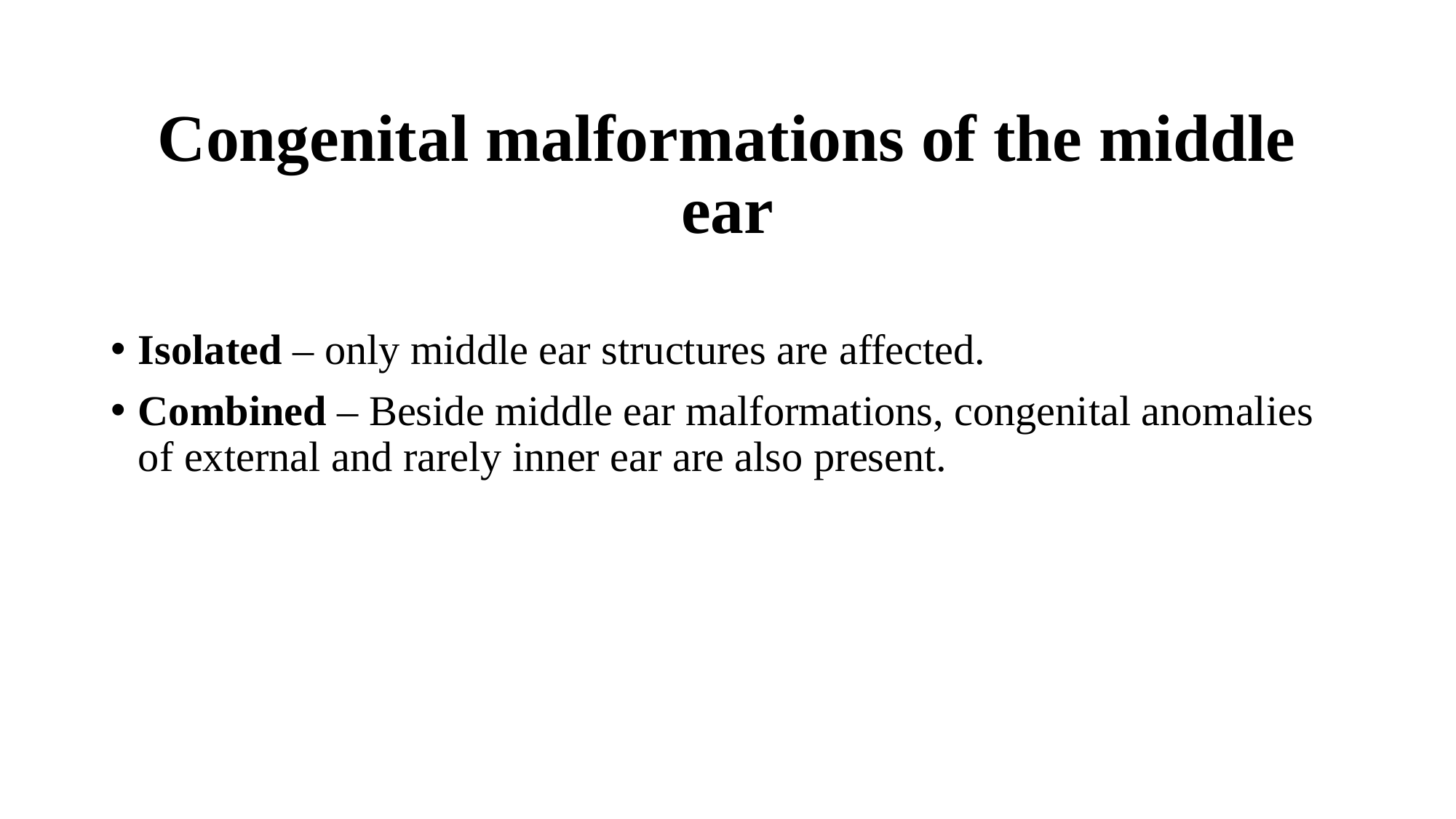

# Congenital malformations of the middle ear
Isolated – only middle ear structures are affected.
Combined – Beside middle ear malformations, congenital anomalies of external and rarely inner ear are also present.